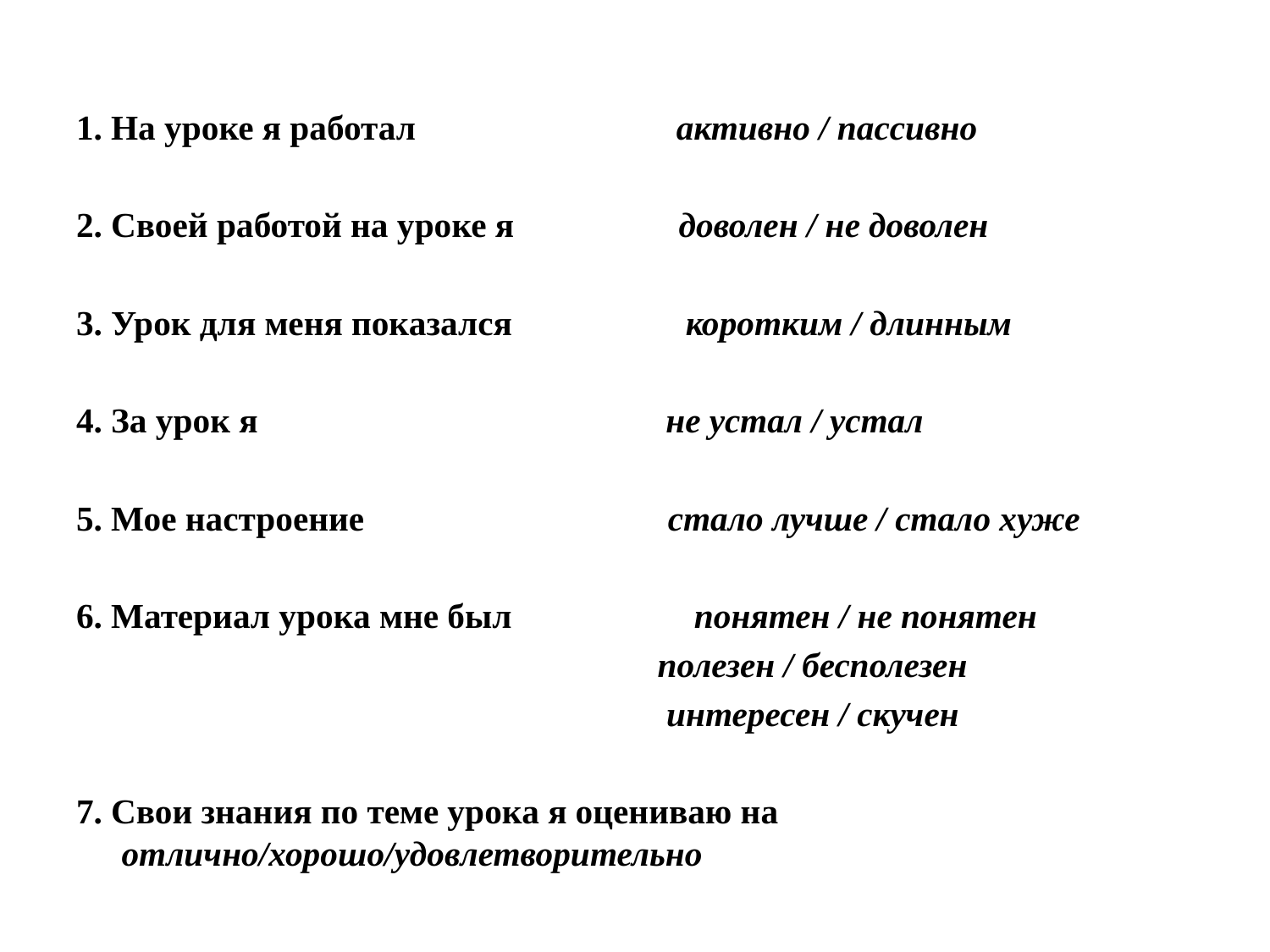

#

1. На уроке я работал                              активно / пассивно

2. Своей работой на уроке я                   доволен / не доволен

3. Урок для меня показался                    коротким / длинным

4. За урок я                                               не устал / устал

5. Мое настроение                                   стало лучше / стало хуже

6. Материал урока мне был                     понятен / не понятен
                                                                   полезен / бесполезен
                                                                    интересен / скучен

7. Свои знания по теме урока я оцениваю на отлично/хорошо/удовлетворительно